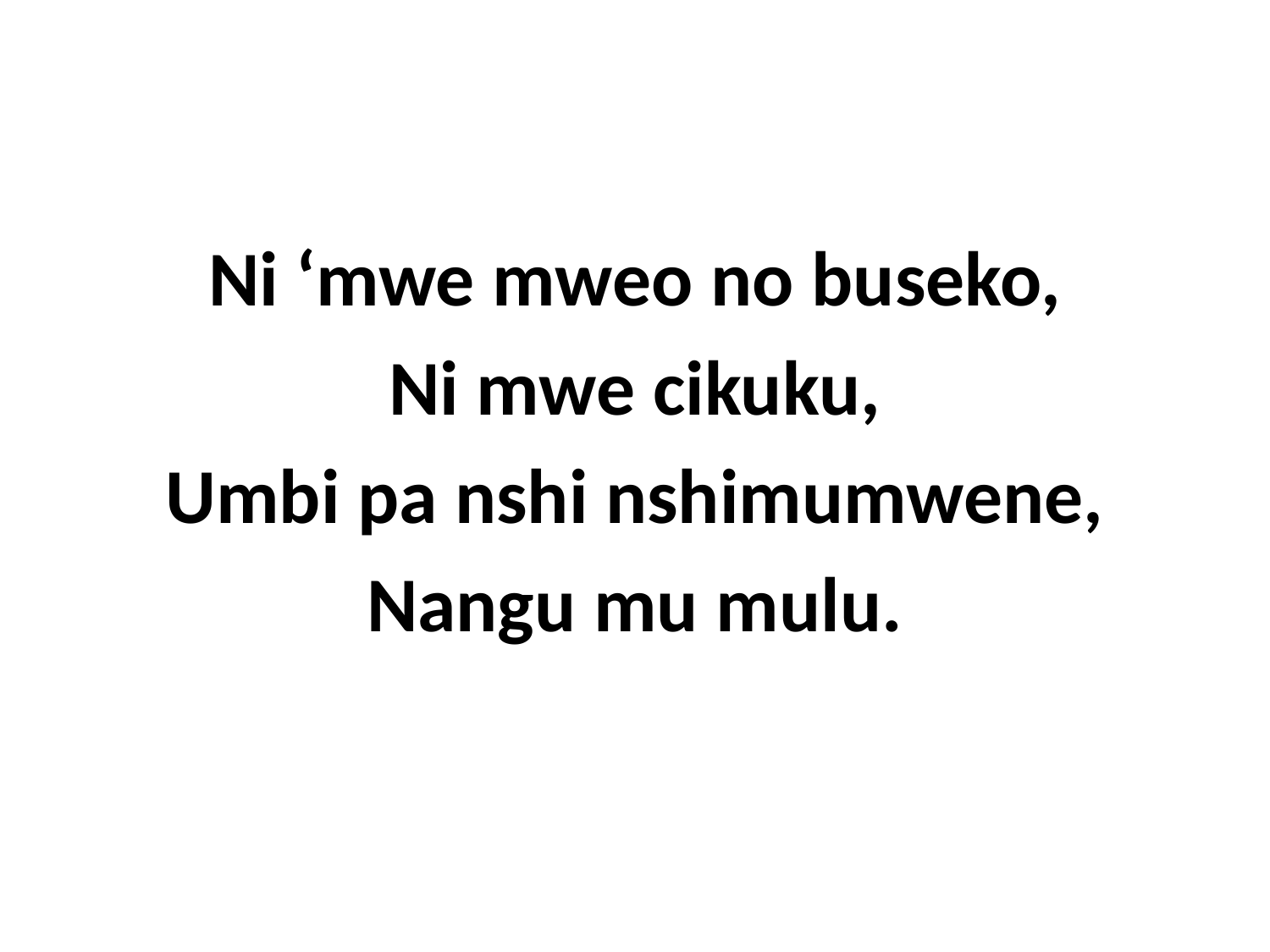

Ni ‘mwe mweo no buseko,
Ni mwe cikuku,
Umbi pa nshi nshimumwene,
Nangu mu mulu.